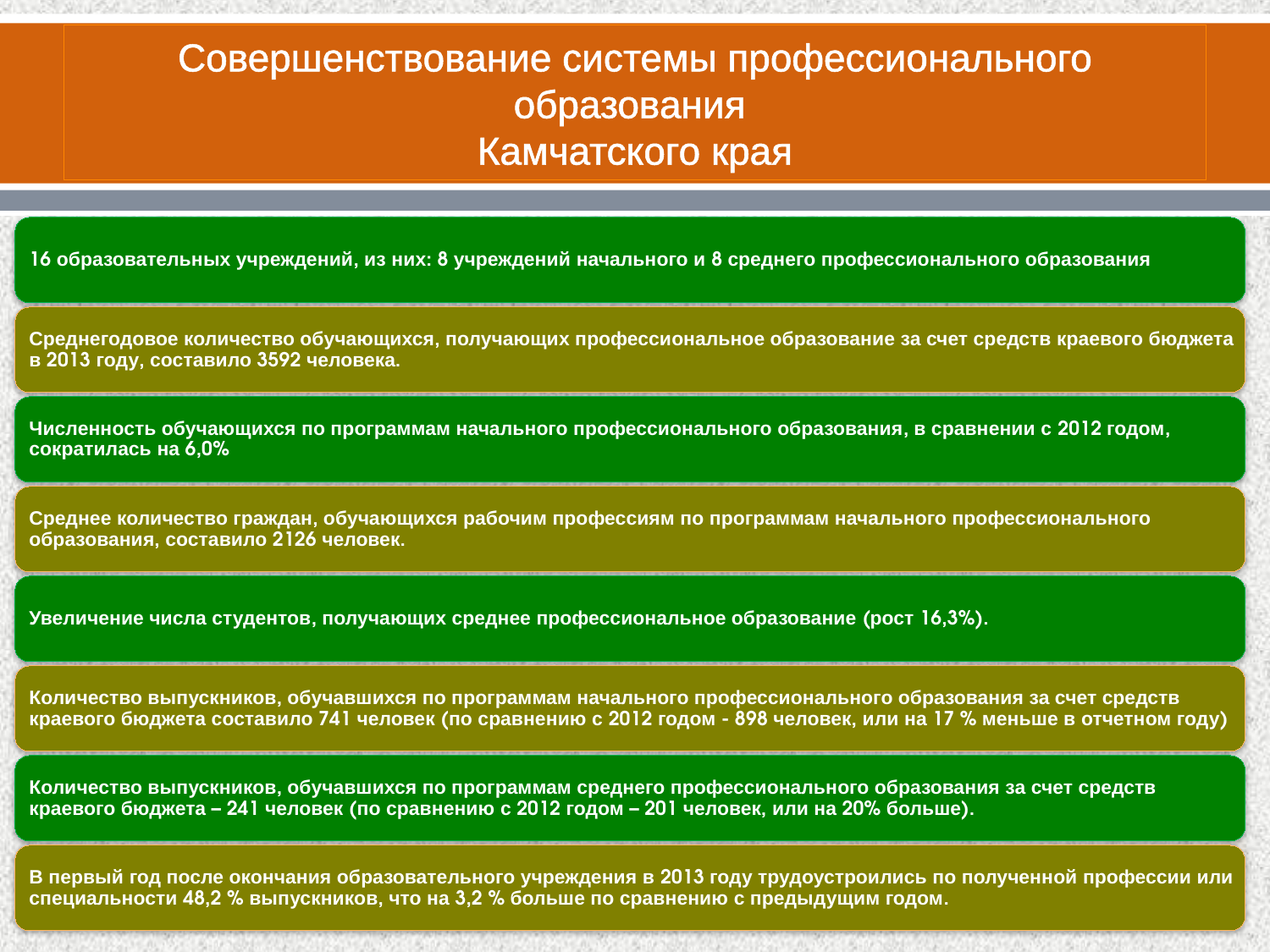

# Совершенствование системы профессионального образования Камчатского края
16 образовательных учреждений, из них: 8 учреждений начального и 8 среднего профессионального образования
Среднегодовое количество обучающихся, получающих профессиональное образование за счет средств краевого бюджета в 2013 году, составило 3592 человека.
Численность обучающихся по программам начального профессионального образования, в сравнении с 2012 годом, сократилась на 6,0%
Среднее количество граждан, обучающихся рабочим профессиям по программам начального профессионального образования, составило 2126 человек.
Увеличение числа студентов, получающих среднее профессиональное образование (рост 16,3%).
Количество выпускников, обучавшихся по программам начального профессионального образования за счет средств краевого бюджета составило 741 человек (по сравнению с 2012 годом - 898 человек, или на 17 % меньше в отчетном году)
Количество выпускников, обучавшихся по программам среднего профессионального образования за счет средств краевого бюджета – 241 человек (по сравнению с 2012 годом – 201 человек, или на 20% больше).
В первый год после окончания образовательного учреждения в 2013 году трудоустроились по полученной профессии или специальности 48,2 % выпускников, что на 3,2 % больше по сравнению с предыдущим годом.
17